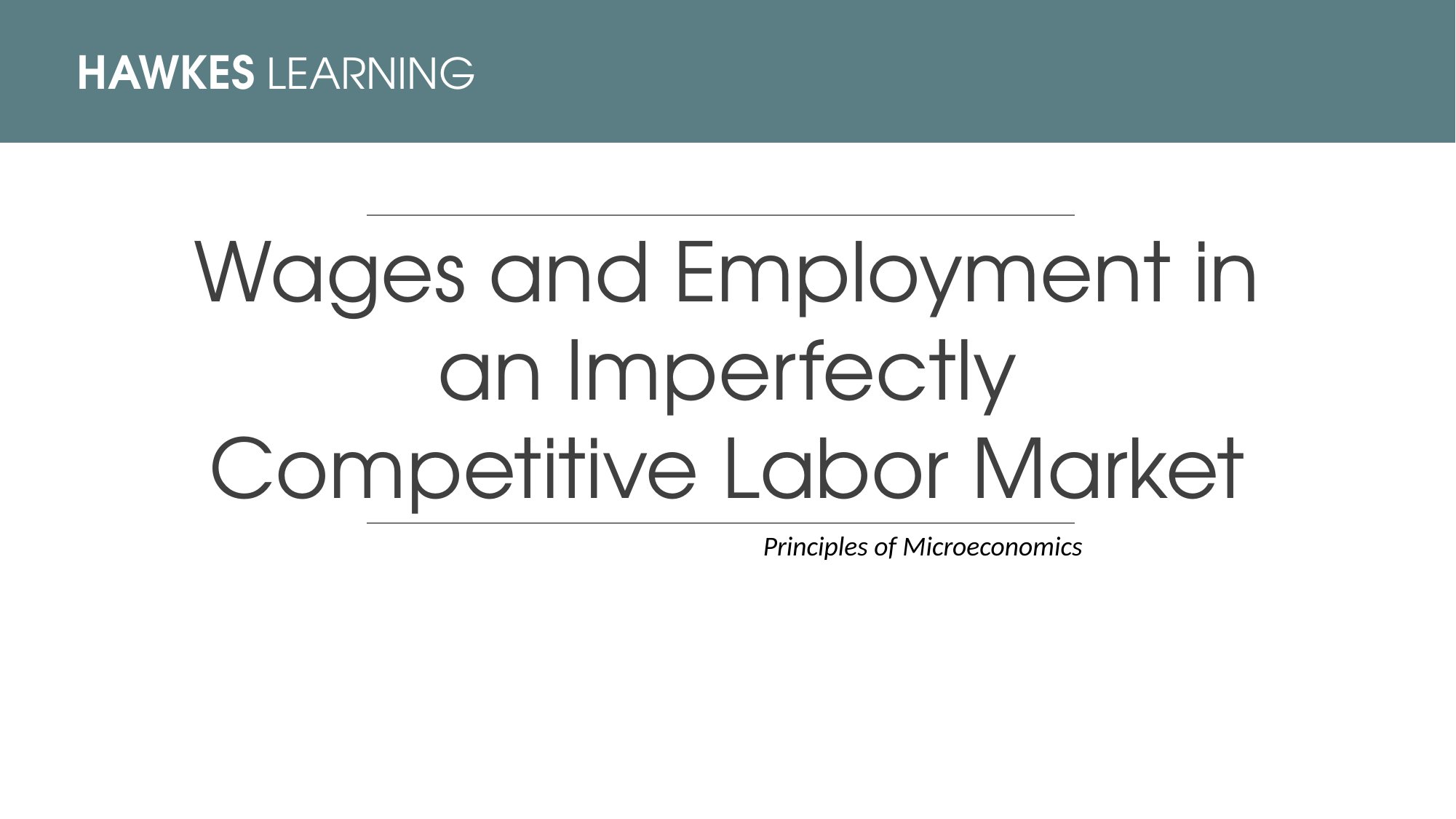

HAWKES LEARNING
Wages and Employment in an Imperfectly Competitive Labor Market
Principles of Microeconomics